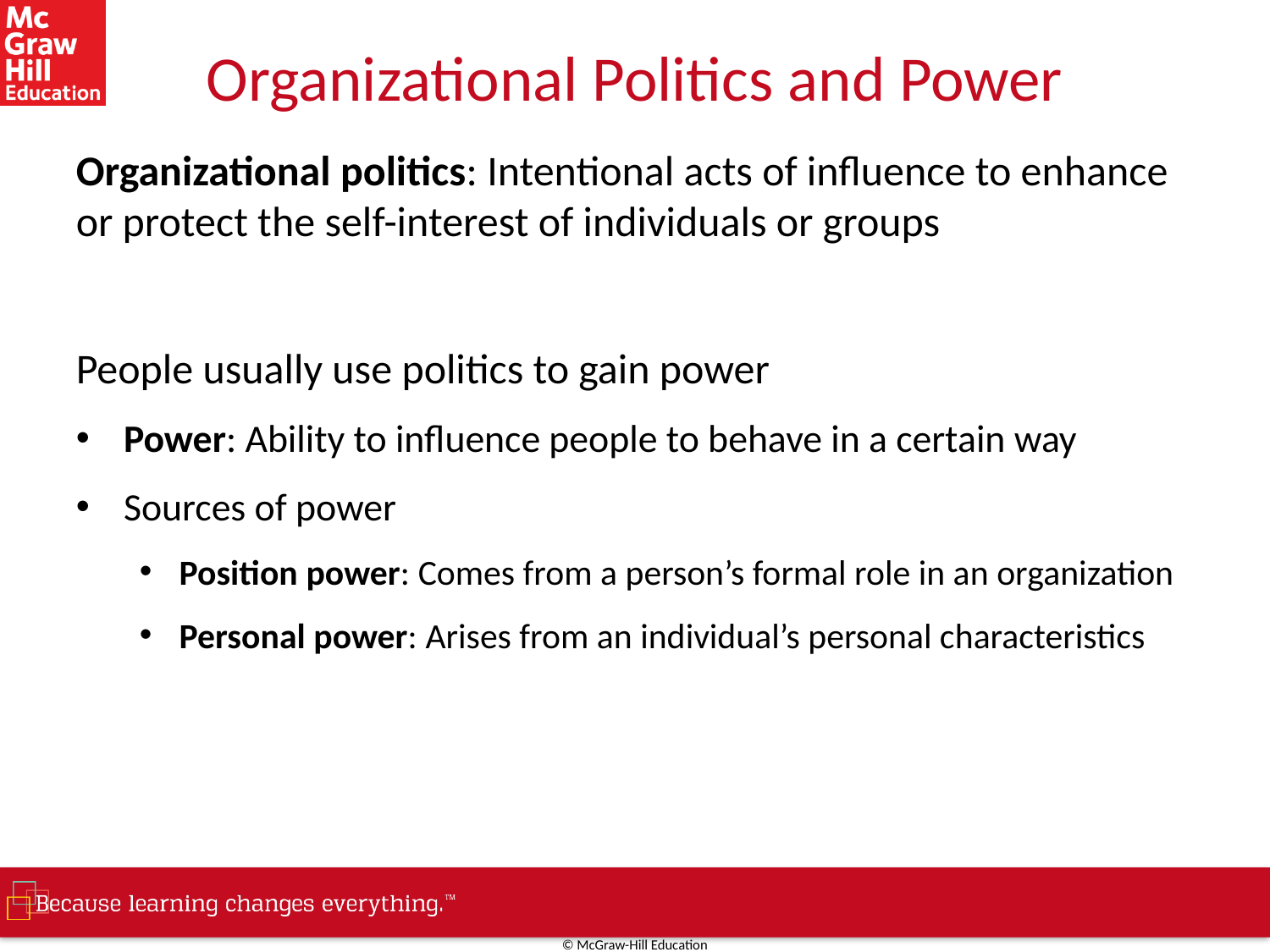

# Organizational Politics and Power
Organizational politics: Intentional acts of influence to enhance or protect the self-interest of individuals or groups

People usually use politics to gain power
Power: Ability to influence people to behave in a certain way
Sources of power
Position power: Comes from a person’s formal role in an organization
Personal power: Arises from an individual’s personal characteristics